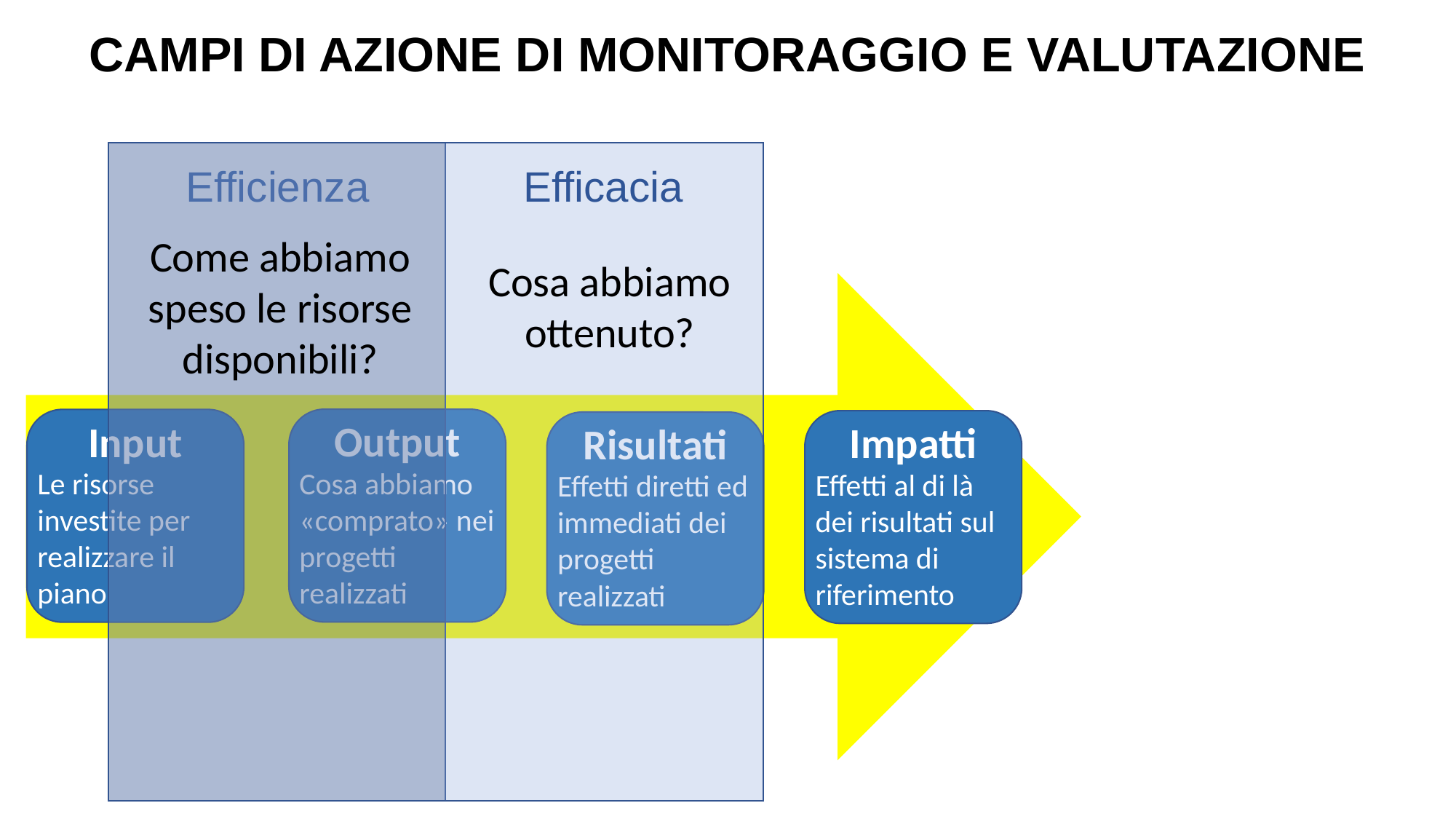

CAMPI DI AZIONE DI MONITORAGGIO E VALUTAZIONE

Efficacia

Efficienza
Cosa abbiamo ottenuto?
Come abbiamo speso le risorse disponibili?

Output

Input

Impatti

Risultati
Cosa abbiamo «comprato» nei progetti realizzati
Le risorse investite per realizzare il piano
Effetti al di là dei risultati sul sistema di riferimento
Effetti diretti ed immediati dei progetti realizzati